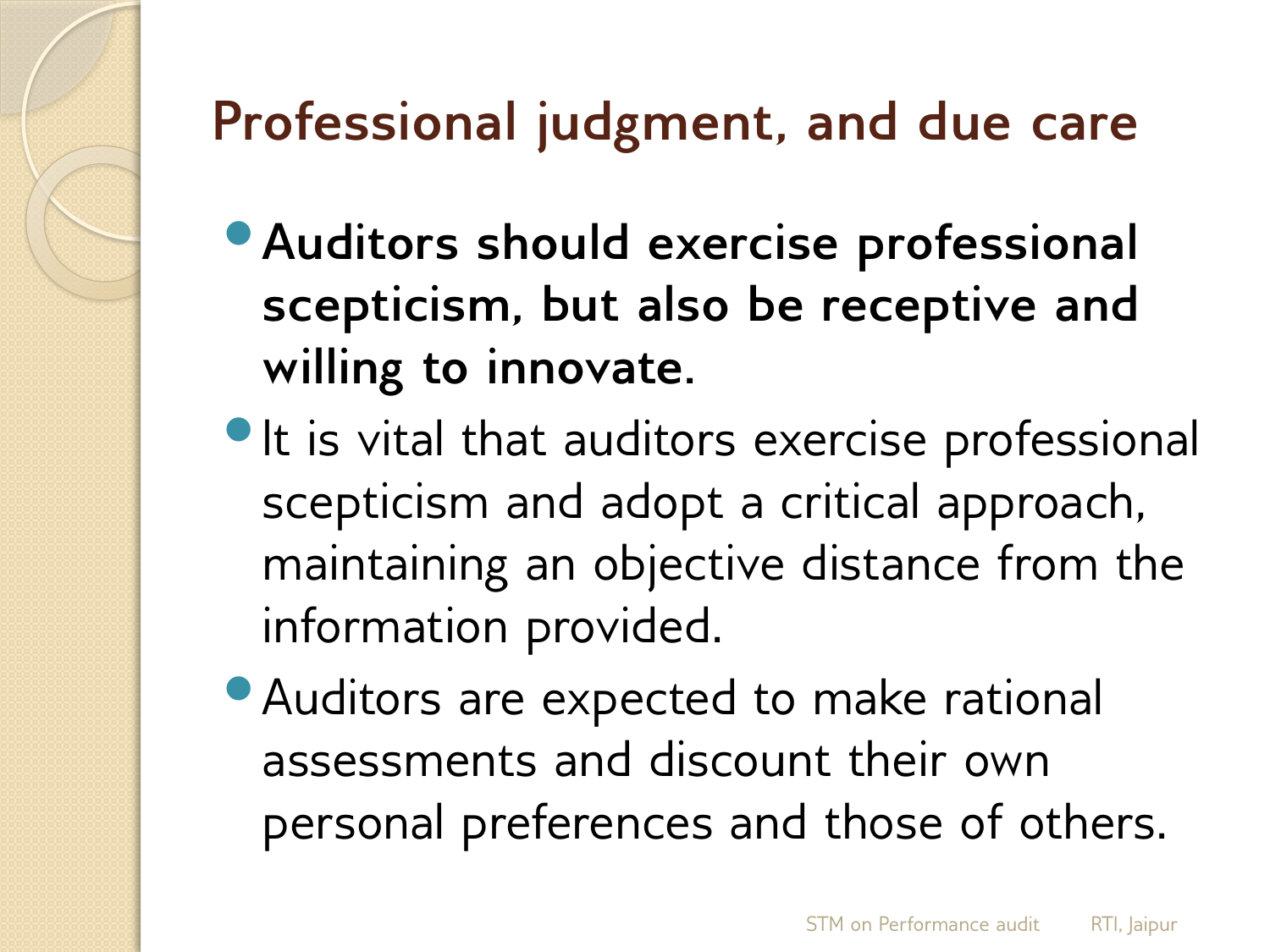

# Professional judgment, and due care
Auditors should exercise professional scepticism, but also be receptive and willing to innovate.
It is vital that auditors exercise professional scepticism and adopt a critical approach, maintaining an objective distance from the information provided.
Auditors are expected to make rational assessments and discount their own personal preferences and those of others.
STM on Performance audit        RTI, Jaipur